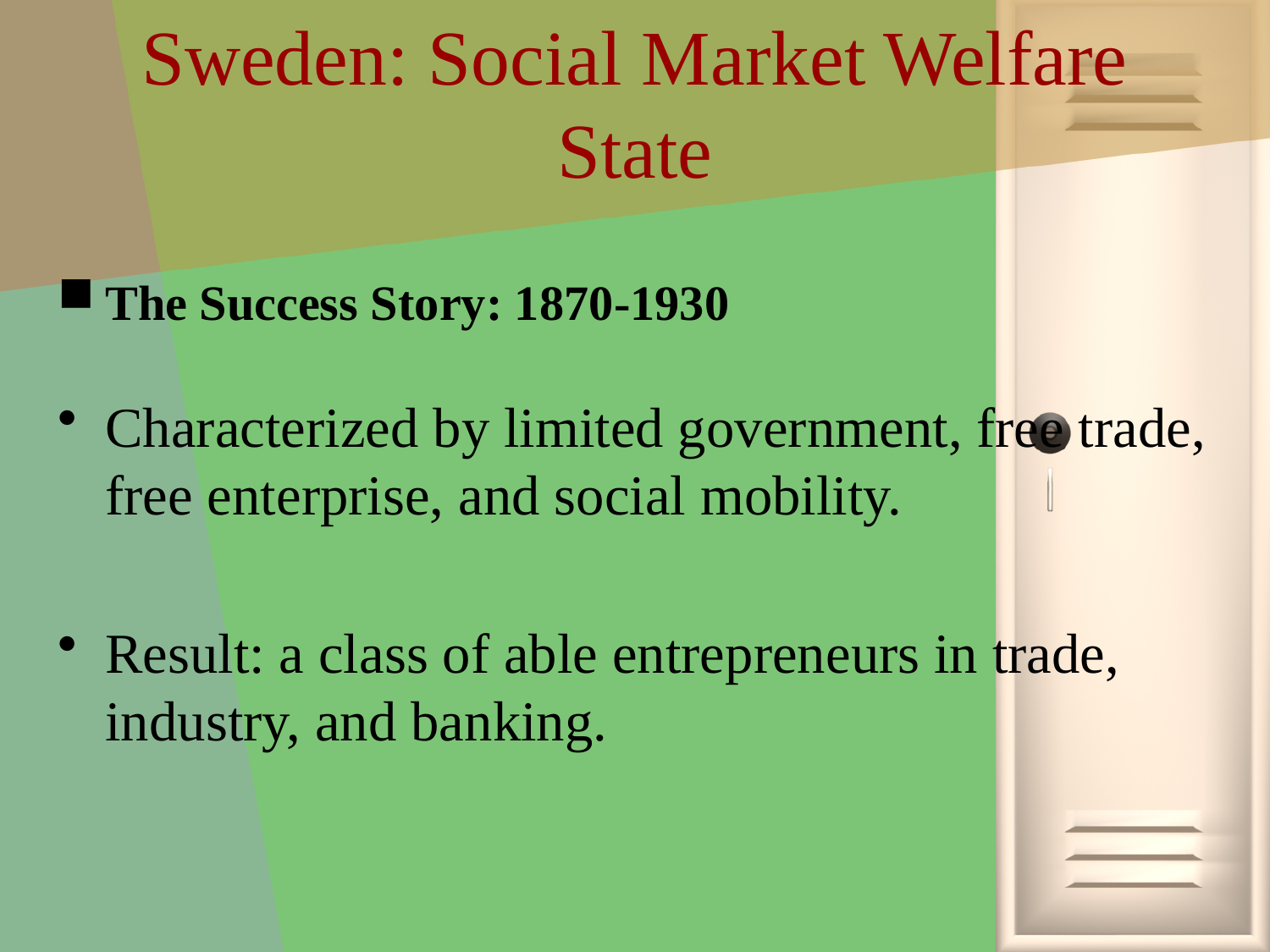

# Sweden: Social Market Welfare State
The Success Story: 1870-1930

Characterized by limited government, free trade, free enterprise, and social mobility.

Result: a class of able entrepreneurs in trade, industry, and banking.